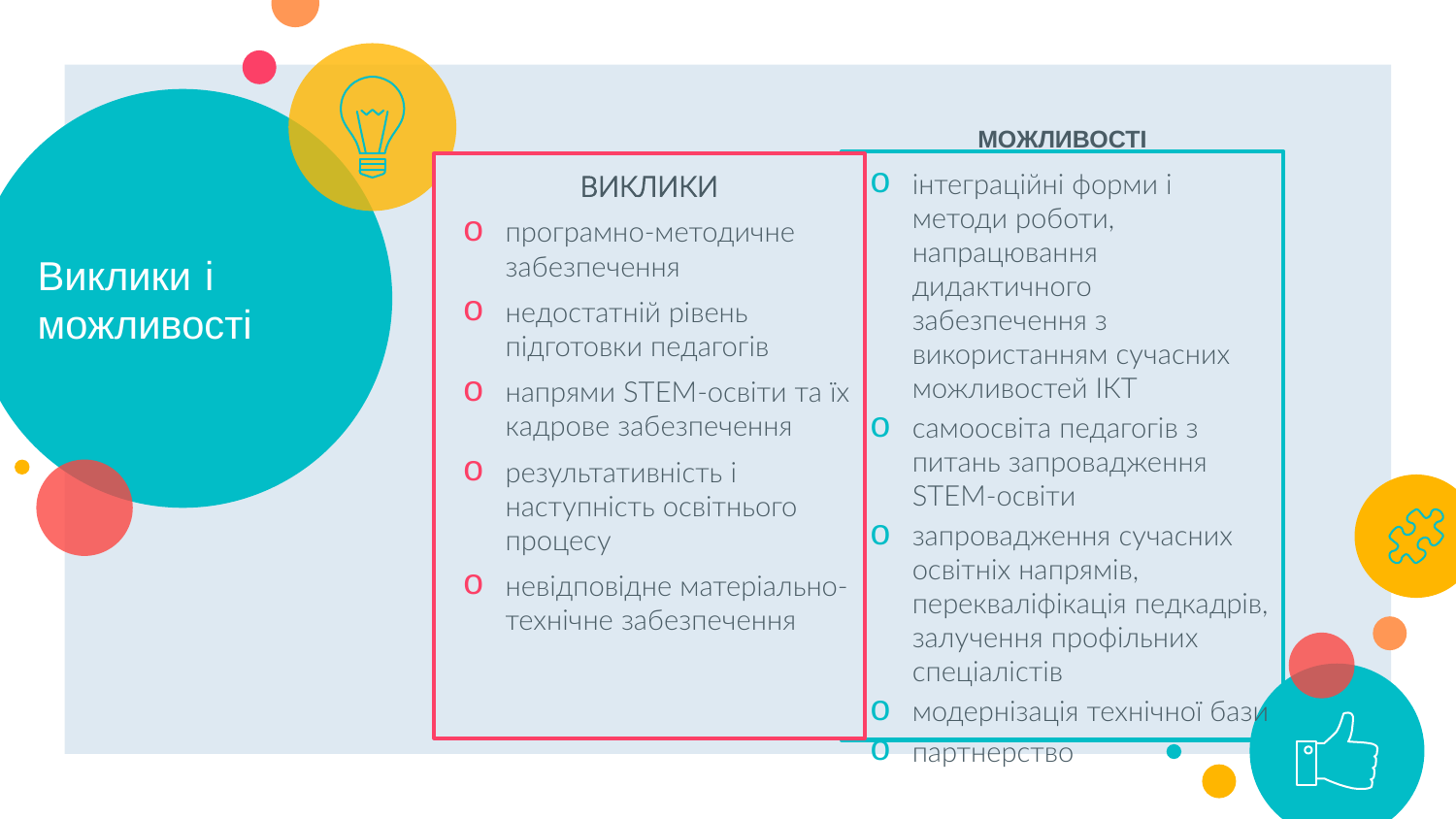

# Виклики і можливості

можливості

інтеграційні форми і методи роботи, напрацювання дидактичного забезпечення з використанням сучасних можливостей ІКТ
самоосвіта педагогів з питань запровадження STEM-освіти
запровадження сучасних освітніх напрямів, перекваліфікація педкадрів, залучення профільних спеціалістів
модернізація технічної бази
партнерство

Виклики
програмно-методичне забезпечення
недостатній рівень підготовки педагогів
напрями STEM-освіти та їх кадрове забезпечення
результативність і наступність освітнього процесу
невідповідне матеріально-технічне забезпечення